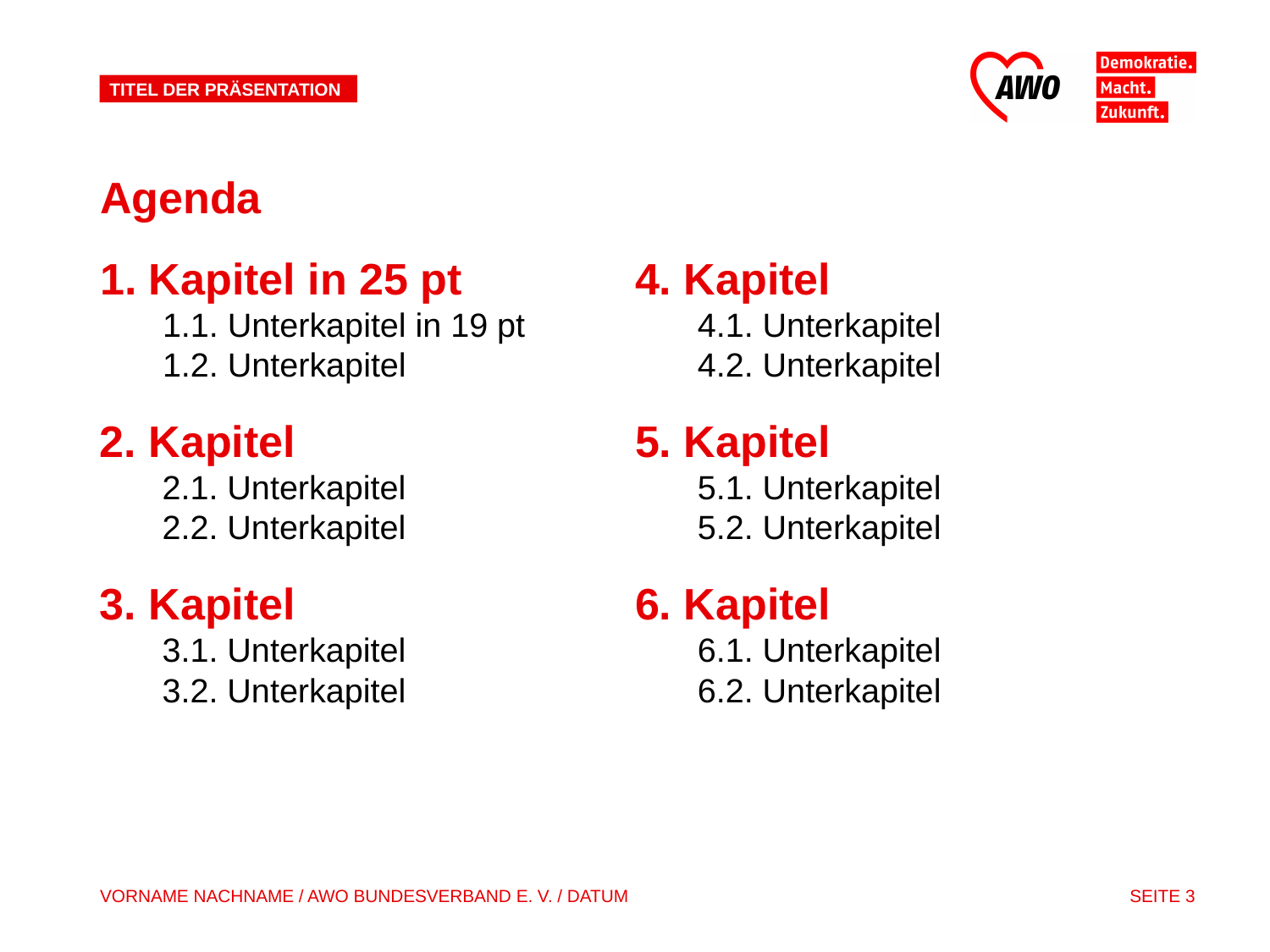

Titel der Präsentation
# Agenda
1. Kapitel in 25 pt
1.1. Unterkapitel in 19 pt
1.2. Unterkapitel
4. Kapitel
4.1. Unterkapitel
4.2. Unterkapitel
2. Kapitel
2.1. Unterkapitel
2.2. Unterkapitel
5. Kapitel
5.1. Unterkapitel
5.2. Unterkapitel
3. Kapitel
3.1. Unterkapitel
3.2. Unterkapitel
6. Kapitel
6.1. Unterkapitel
6.2. Unterkapitel
VORNAME NACHNAME / AWO BUNDESVERBAND E. V. / DATUM
 SEITE 3